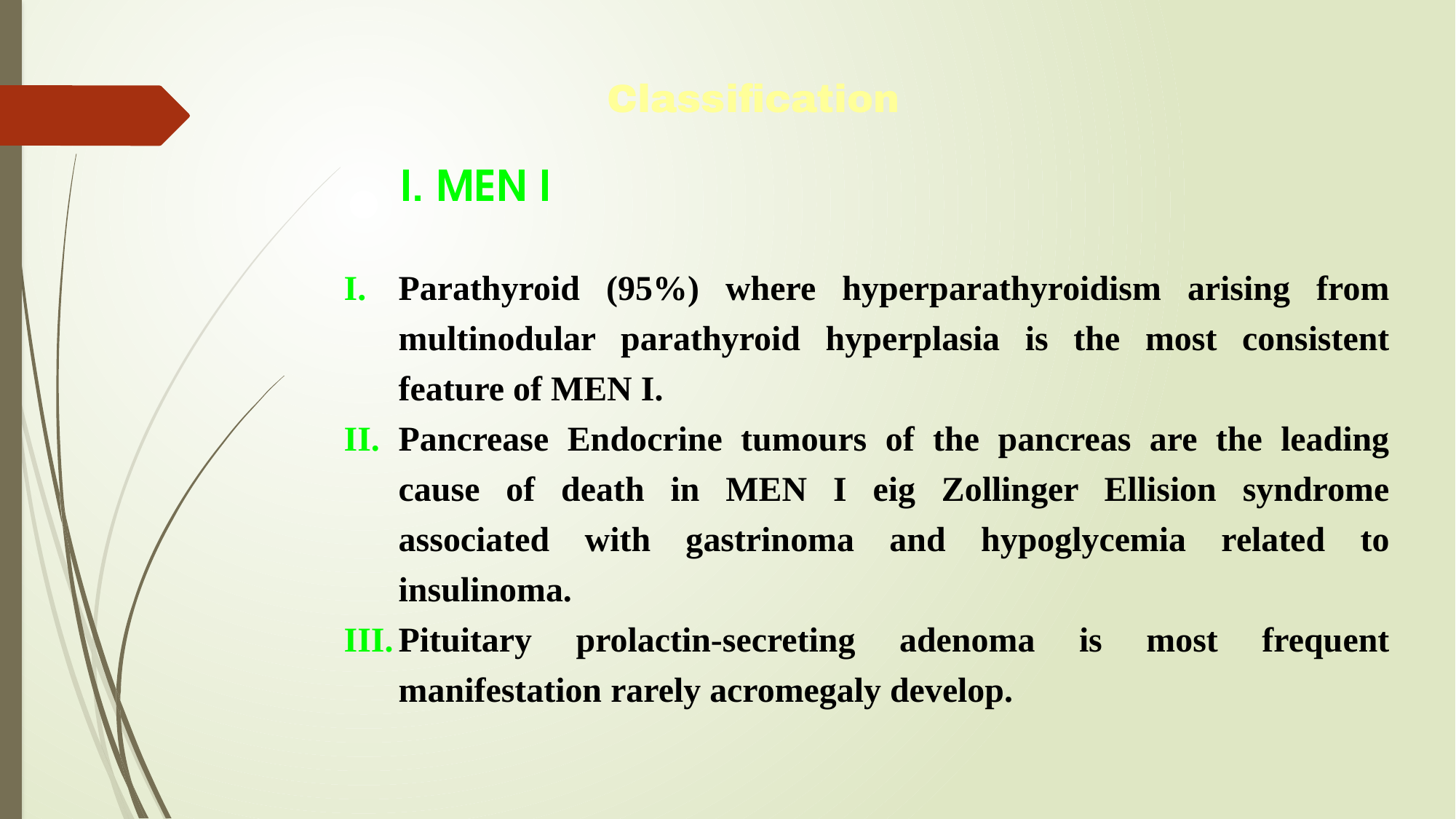

Classification
I. MEN I
Parathyroid (95%) where hyperparathyroidism arising from multinodular parathyroid hyperplasia is the most consistent feature of MEN I.
Pancrease Endocrine tumours of the pancreas are the leading cause of death in MEN I eig Zollinger Ellision syndrome associated with gastrinoma and hypoglycemia related to insulinoma.
Pituitary prolactin-secreting adenoma is most frequent manifestation rarely acromegaly develop.